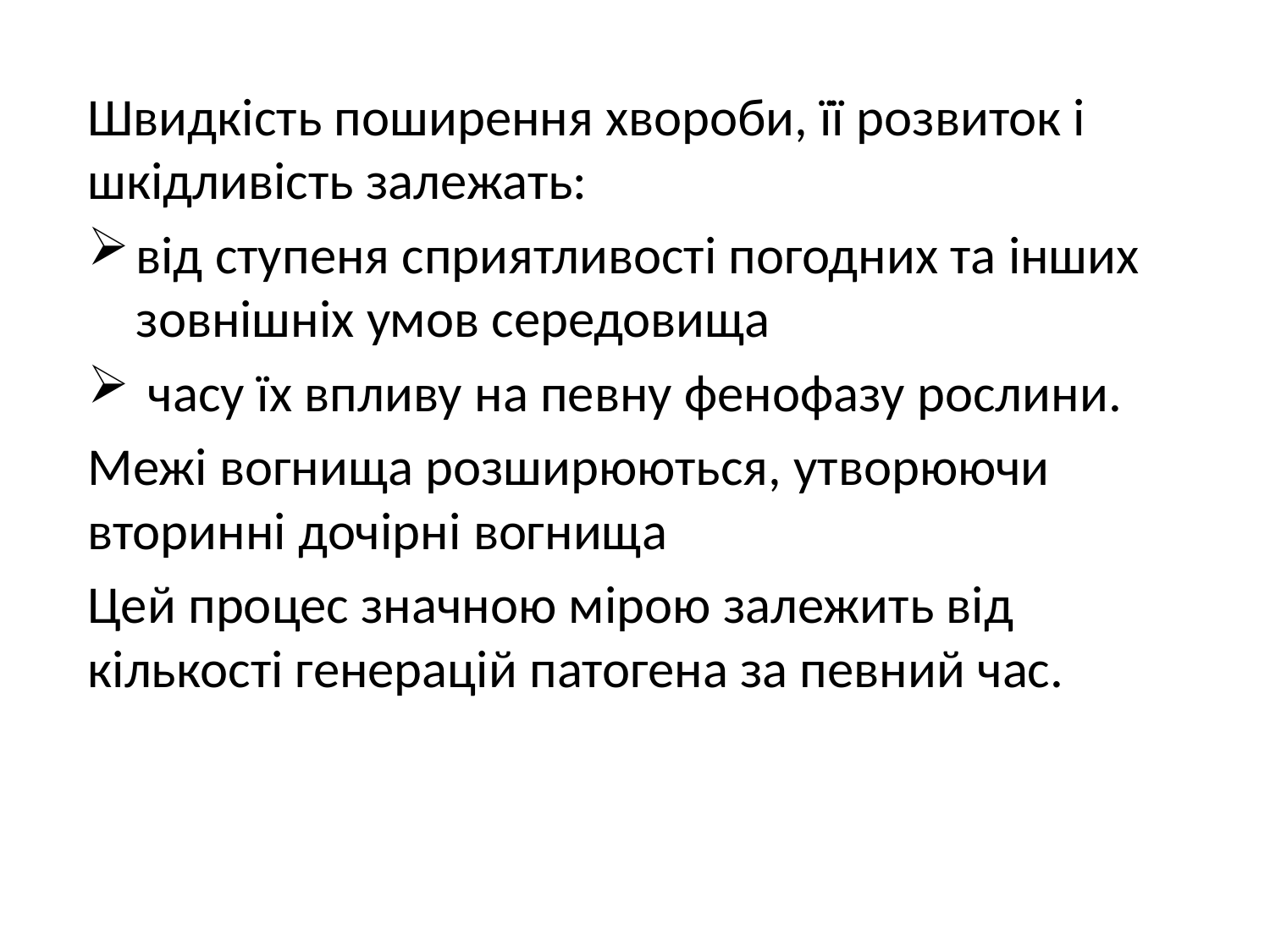

Швидкість поширення хвороби, її розвиток і шкідливість залежать:
від ступеня сприятливості погодних та інших зовнішніх умов середовища
 часу їх впливу на певну фенофазу рослини.
Межі вогнища розширюються, утворюючи вторинні дочірні вогнища
Цей процес значною мірою залежить від кількості генерацій патогена за певний час.